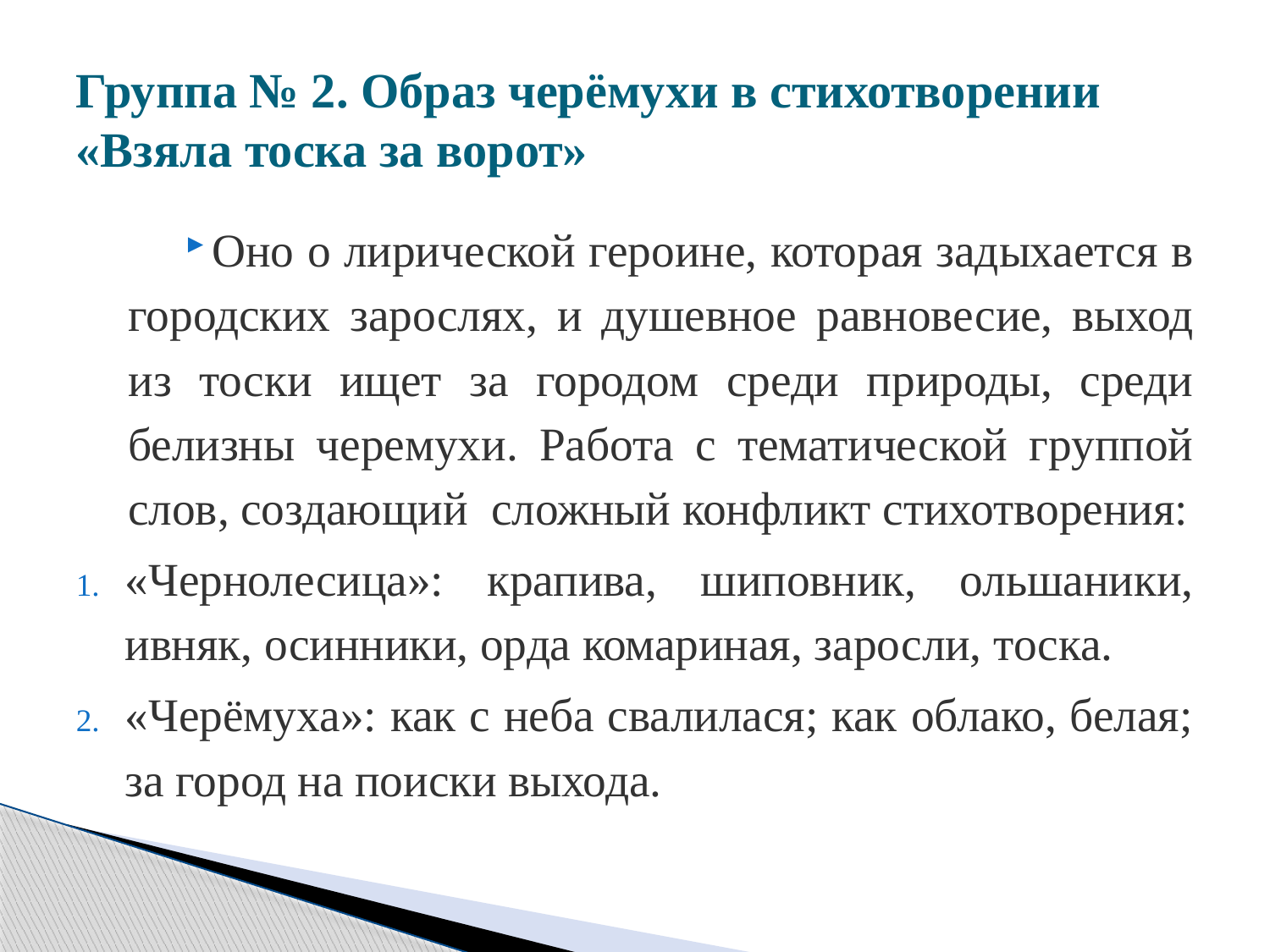

# Группа № 2. Образ черёмухи в стихотворении  «Взяла тоска за ворот»
Оно о лирической героине, которая задыхается в городских зарослях, и душевное равновесие, выход из тоски ищет за городом среди природы, среди белизны черемухи. Работа с тематической группой слов, создающий  сложный конфликт стихотворения:
«Чернолесица»: крапива, шиповник, ольшаники, ивняк, осинники, орда комариная, заросли, тоска.
«Черёмуха»: как с неба свалилася; как облако, белая; за город на поиски выхода.